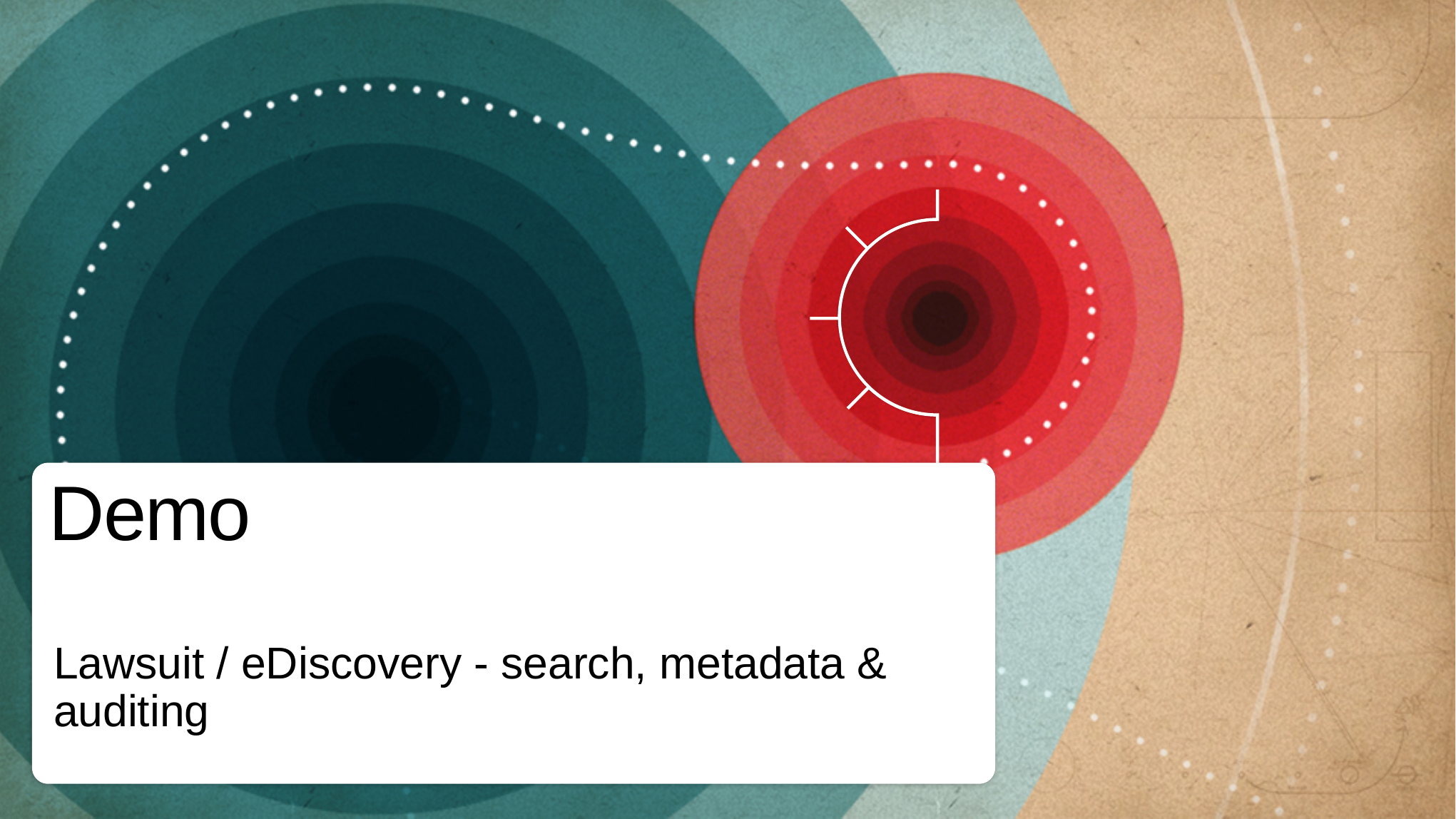

# Demo
Lawsuit / eDiscovery - search, metadata & auditing